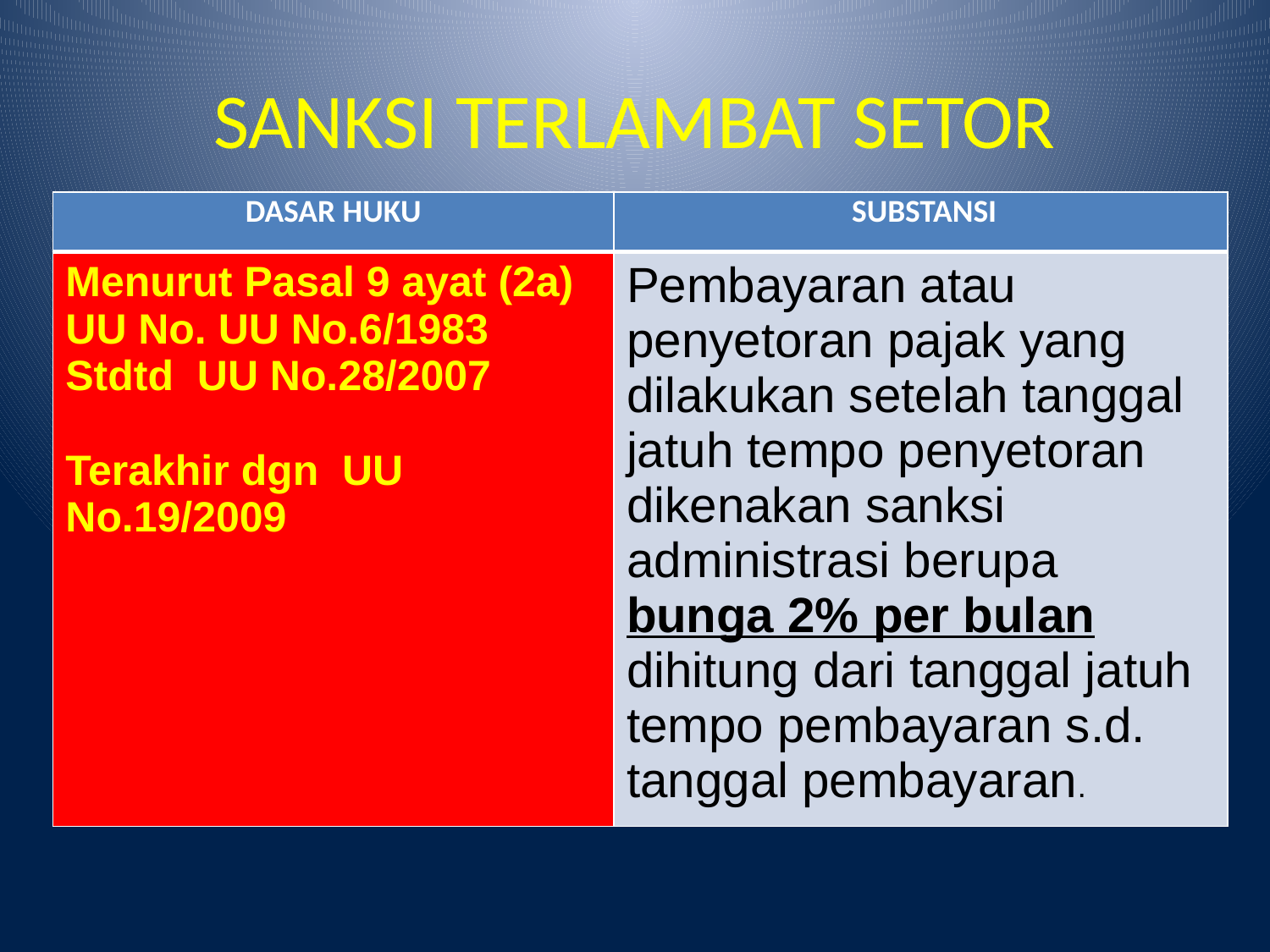

# SANKSI TERLAMBAT SETOR
| DASAR HUKU | SUBSTANSI |
| --- | --- |
| Menurut Pasal 9 ayat (2a) UU No. UU No.6/1983 Stdtd UU No.28/2007 Terakhir dgn UU No.19/2009 | Pembayaran atau penyetoran pajak yang dilakukan setelah tanggal jatuh tempo penyetoran dikenakan sanksi administrasi berupa bunga 2% per bulan dihitung dari tanggal jatuh tempo pembayaran s.d. tanggal pembayaran. |